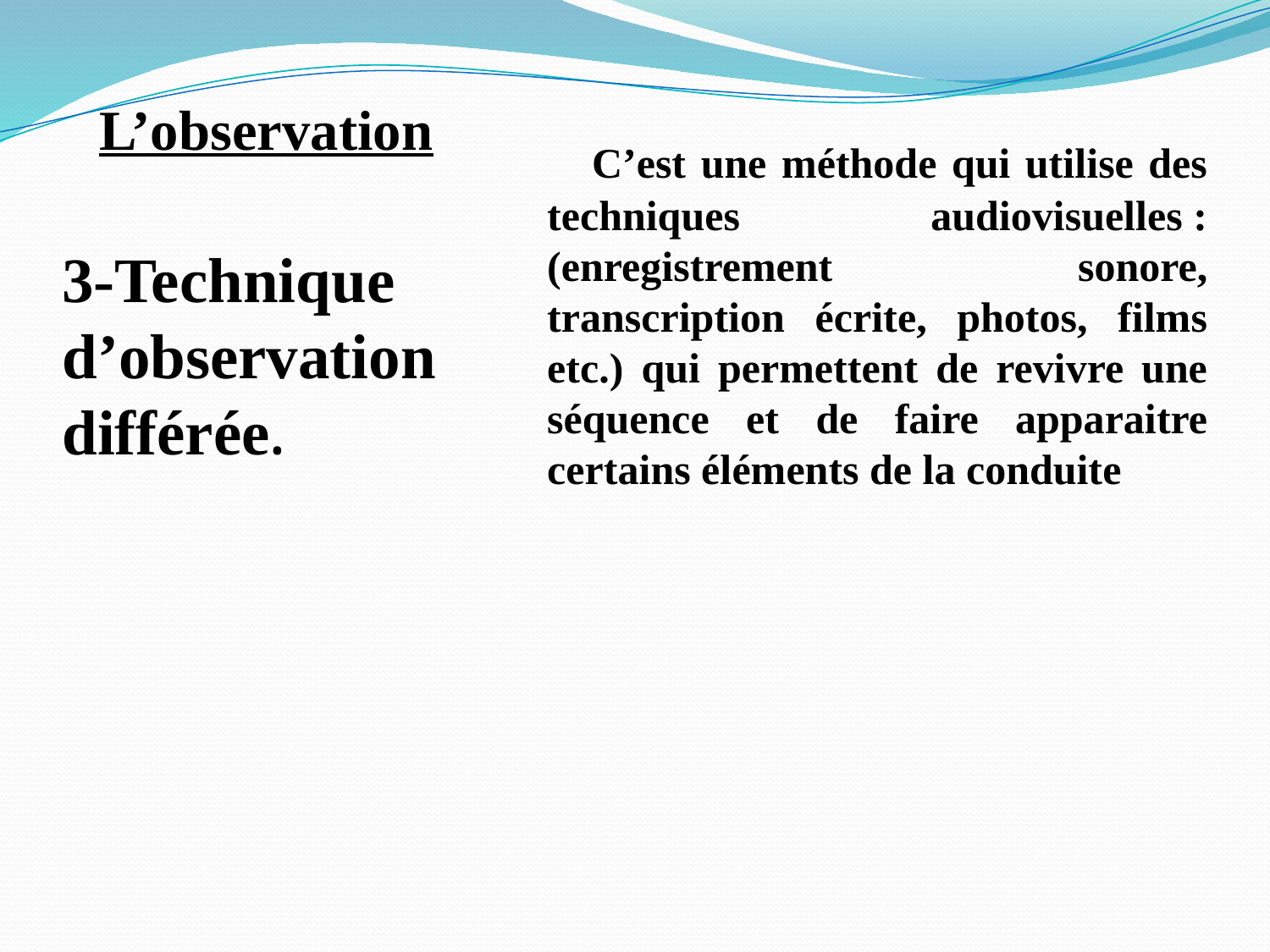

# L’observation
     C’est une méthode qui utilise des techniques audiovisuelles : (enregistrement sonore, transcription écrite, photos, films etc.) qui permettent de revivre une séquence et de faire apparaitre certains éléments de la conduite
3-Technique d’observation différée.